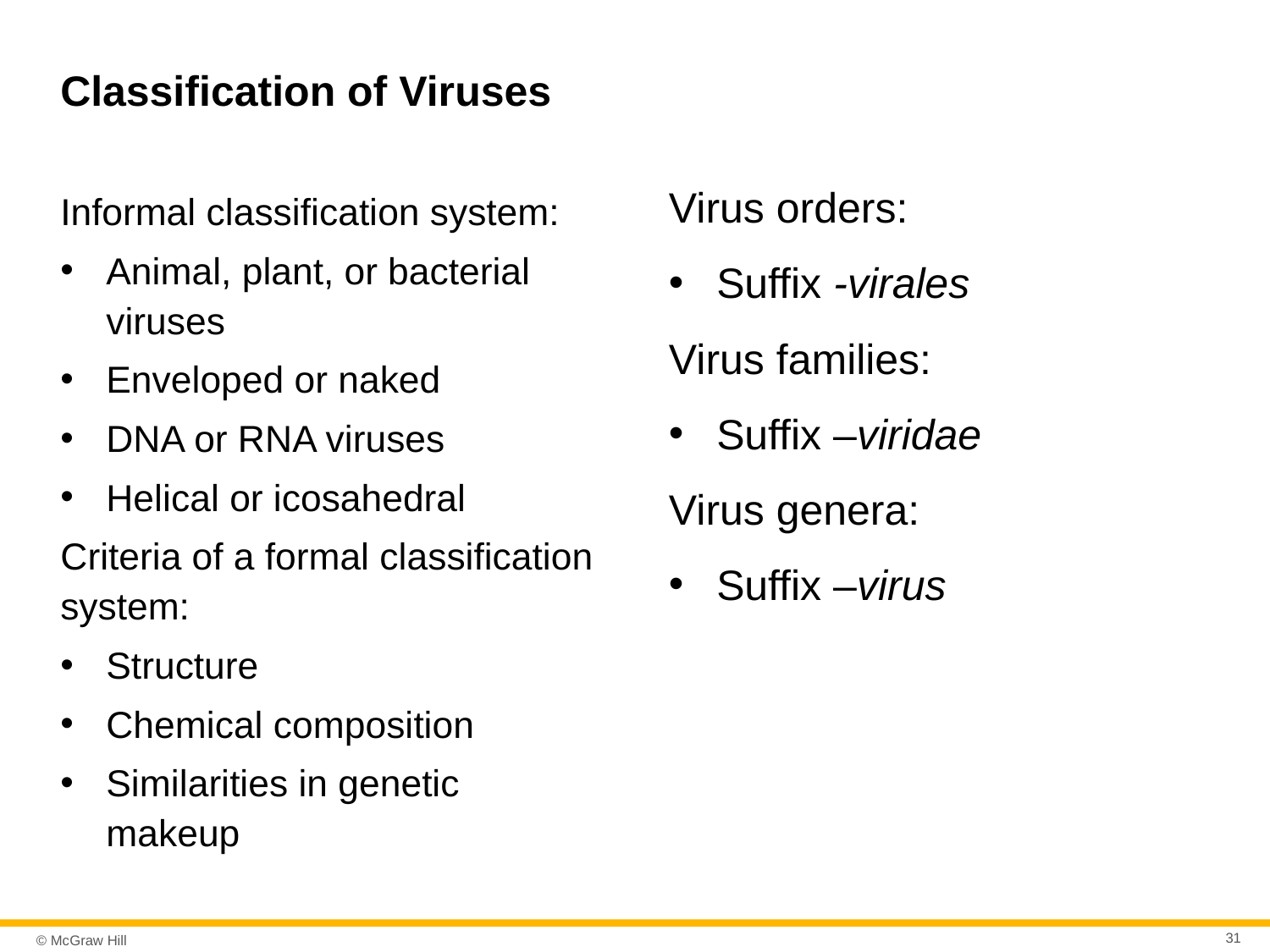

# Classification of Viruses
Virus orders:
Suffix -virales
Virus families:
Suffix –viridae
Virus genera:
Suffix –virus
Informal classification system:
Animal, plant, or bacterial viruses
Enveloped or naked
DNA or RNA viruses
Helical or icosahedral
Criteria of a formal classification system:
Structure
Chemical composition
Similarities in genetic makeup